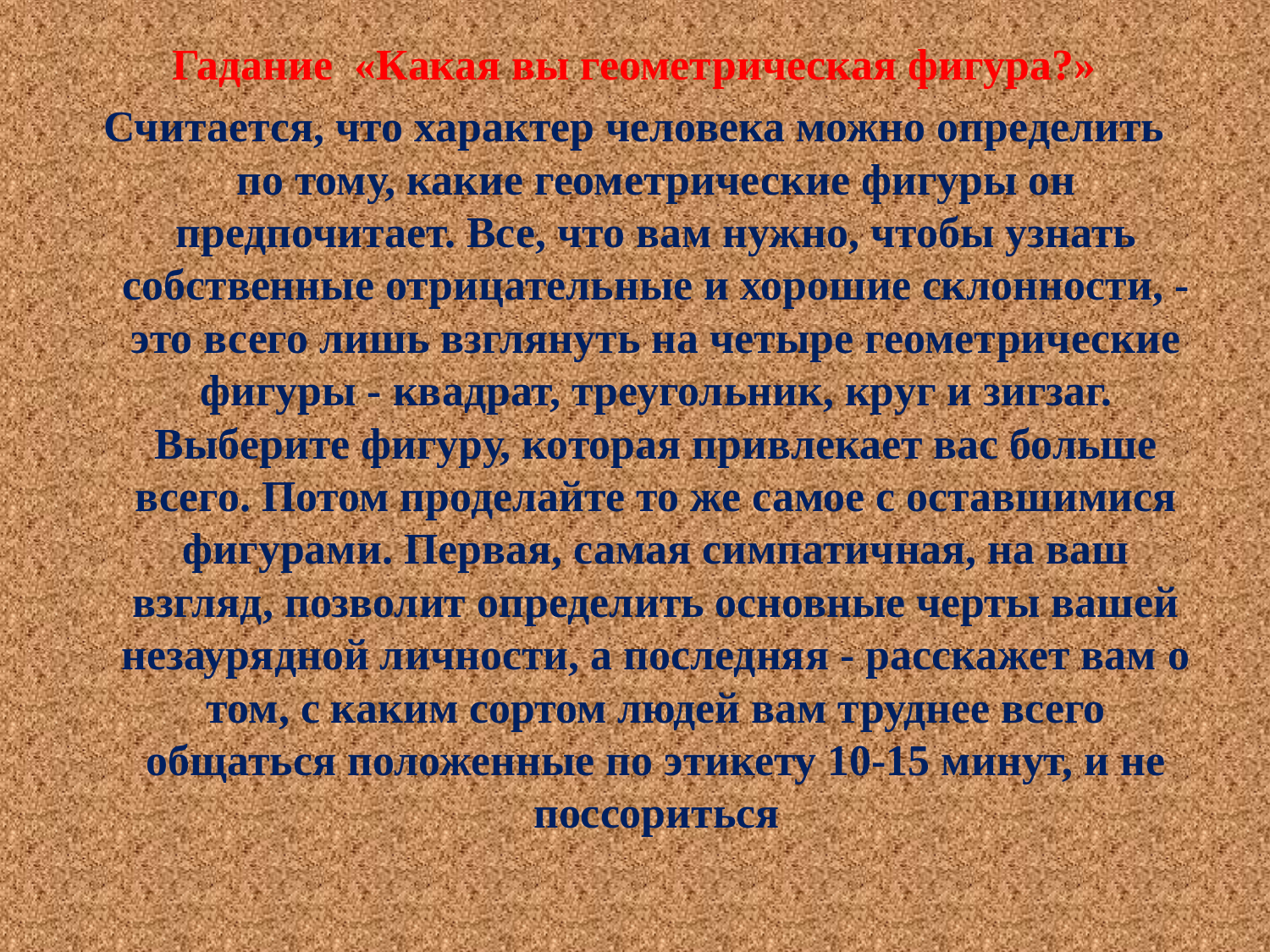

Гадание  «Какая вы геометрическая фигура?»
Считается, что характер человека можно определить по тому, какие геометрические фигуры он предпочитает. Все, что вам нужно, чтобы узнать собственные отрицательные и хорошие склонности, - это всего лишь взглянуть на четыре геометрические фигуры - квадрат, треугольник, круг и зигзаг. Выберите фигуру, которая привлекает вас больше всего. Потом проделайте то же самое с оставшимися фигурами. Первая, самая симпатичная, на ваш взгляд, позволит определить основные черты вашей незаурядной личности, а последняя - расскажет вам о том, с каким сортом людей вам труднее всего общаться положенные по этикету 10-15 минут, и не поссориться